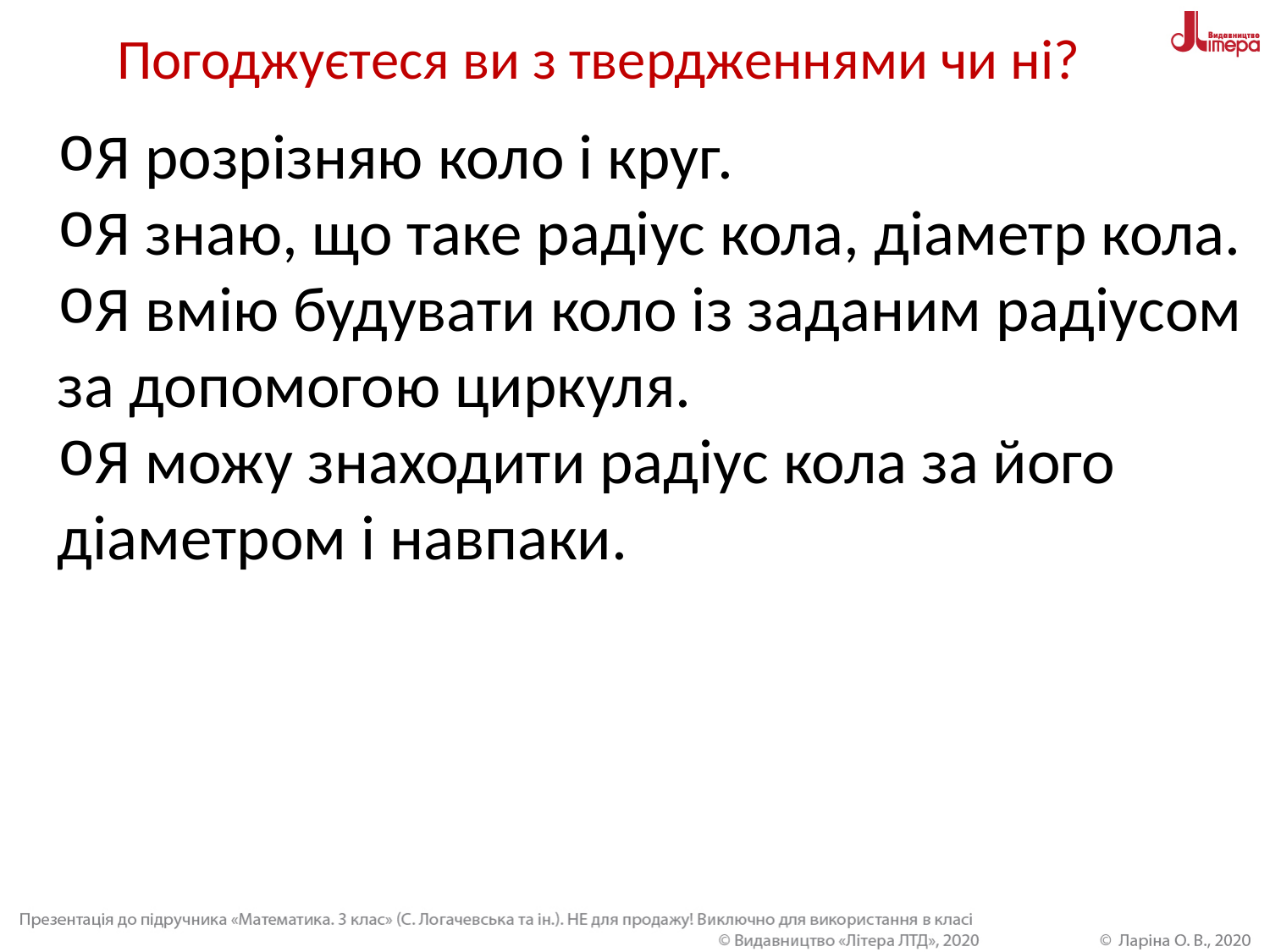

Погоджуєтеся ви з твердженнями чи ні?
Я розрізняю коло і круг.
Я знаю, що таке радіус кола, діаметр кола.
Я вмію будувати коло із заданим радіусом за допомогою циркуля.
Я можу знаходити радіус кола за його діаметром і навпаки.